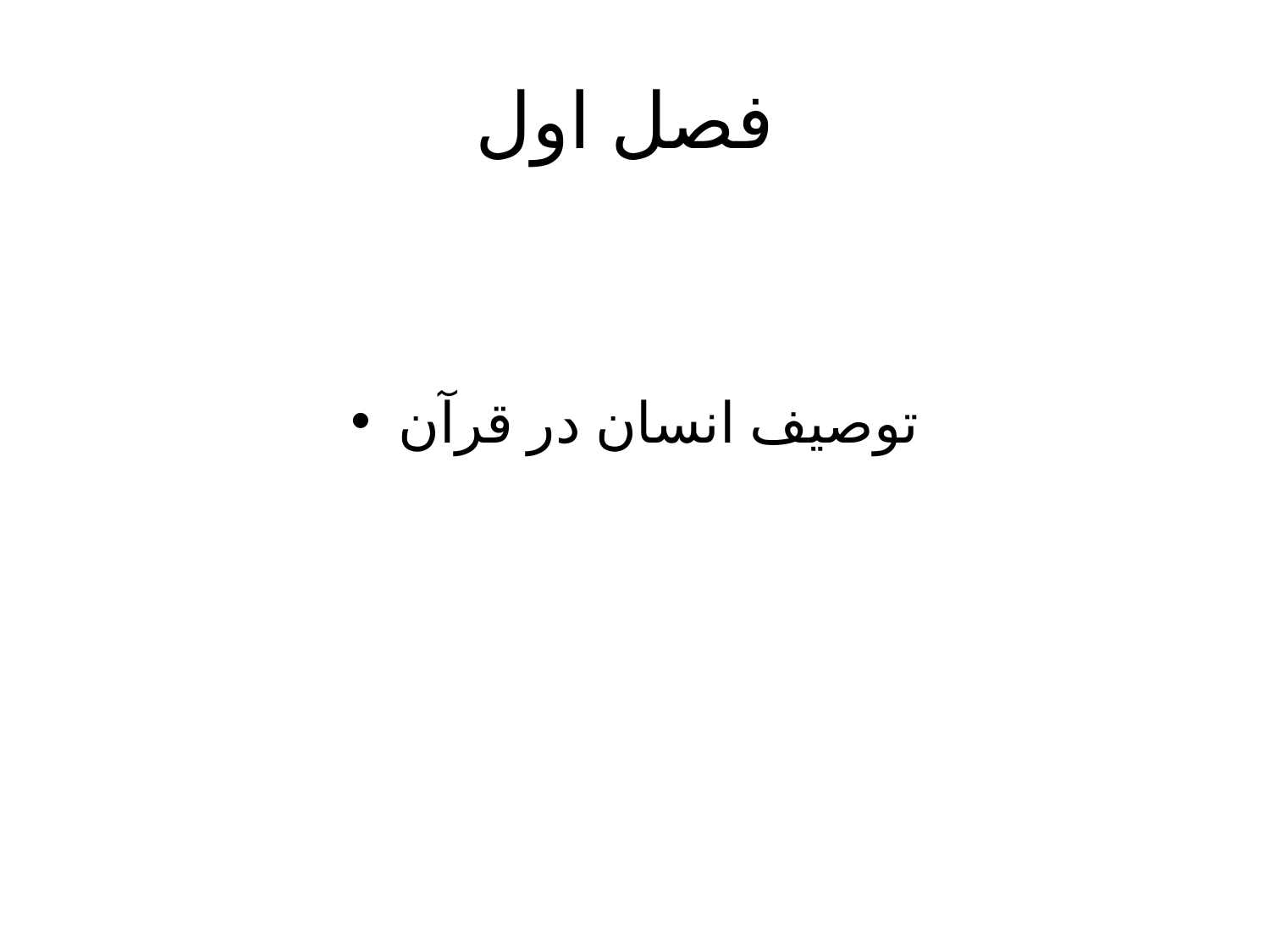

# فصل اول

توصیف انسان در قرآن